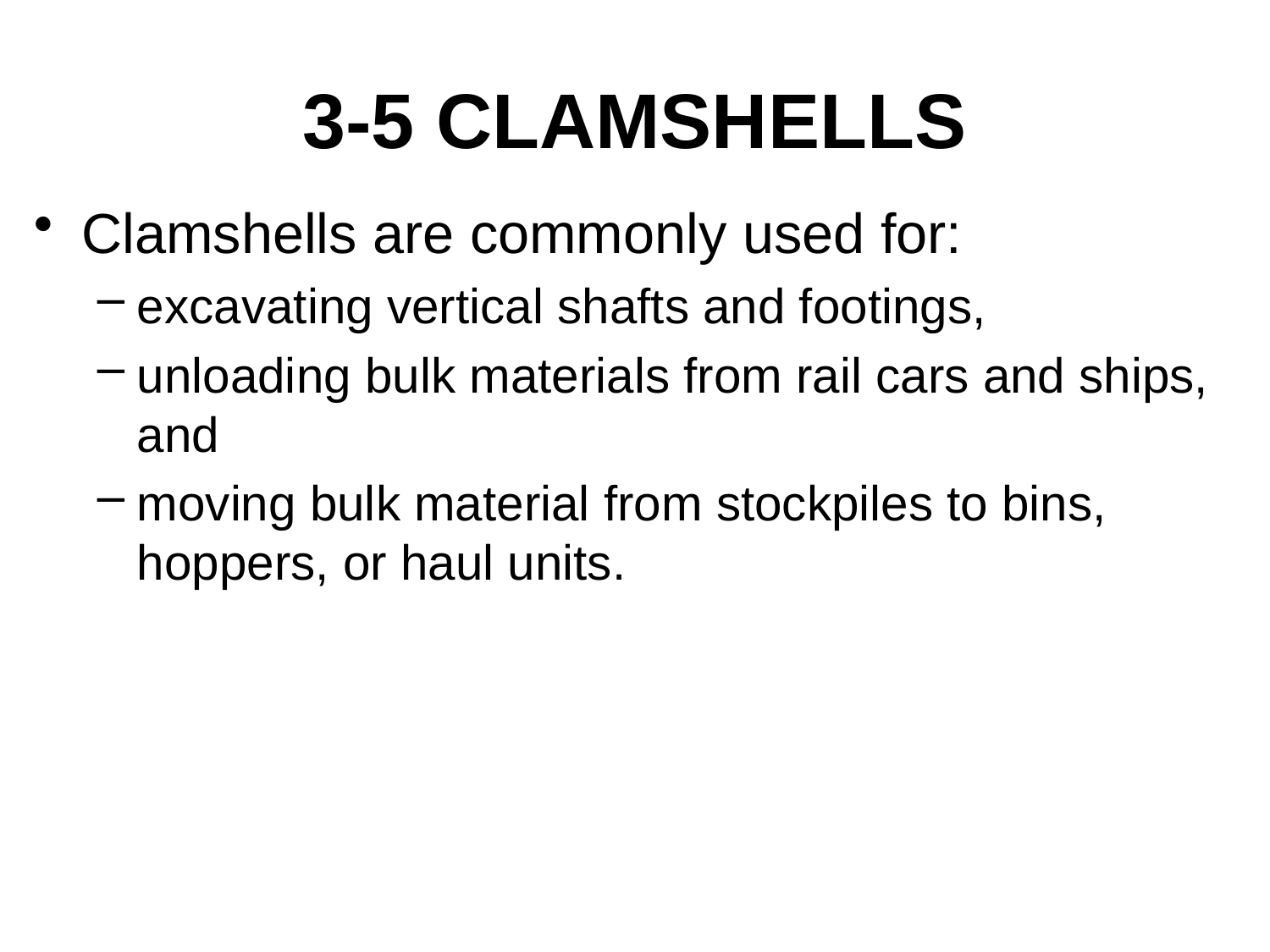

# 3-5 CLAMSHELLS
Clamshells are commonly used for:
excavating vertical shafts and footings,
unloading bulk materials from rail cars and ships, and
moving bulk material from stockpiles to bins, hoppers, or haul units.